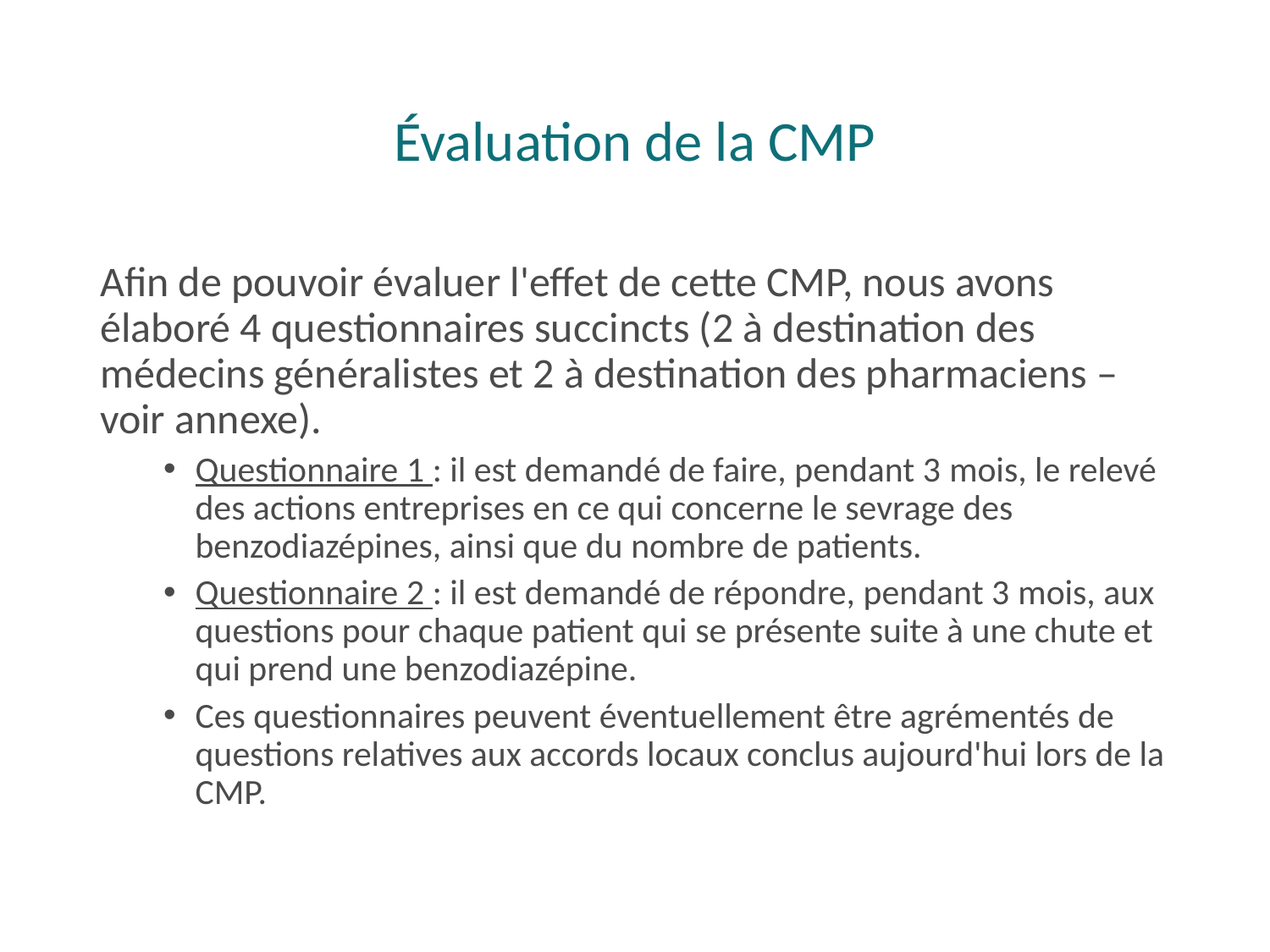

# Évaluation de la CMP
Afin de pouvoir évaluer l'effet de cette CMP, nous avons élaboré 4 questionnaires succincts (2 à destination des médecins généralistes et 2 à destination des pharmaciens – voir annexe).
Questionnaire 1 : il est demandé de faire, pendant 3 mois, le relevé des actions entreprises en ce qui concerne le sevrage des benzodiazépines, ainsi que du nombre de patients.
Questionnaire 2 : il est demandé de répondre, pendant 3 mois, aux questions pour chaque patient qui se présente suite à une chute et qui prend une benzodiazépine.
Ces questionnaires peuvent éventuellement être agrémentés de questions relatives aux accords locaux conclus aujourd'hui lors de la CMP.